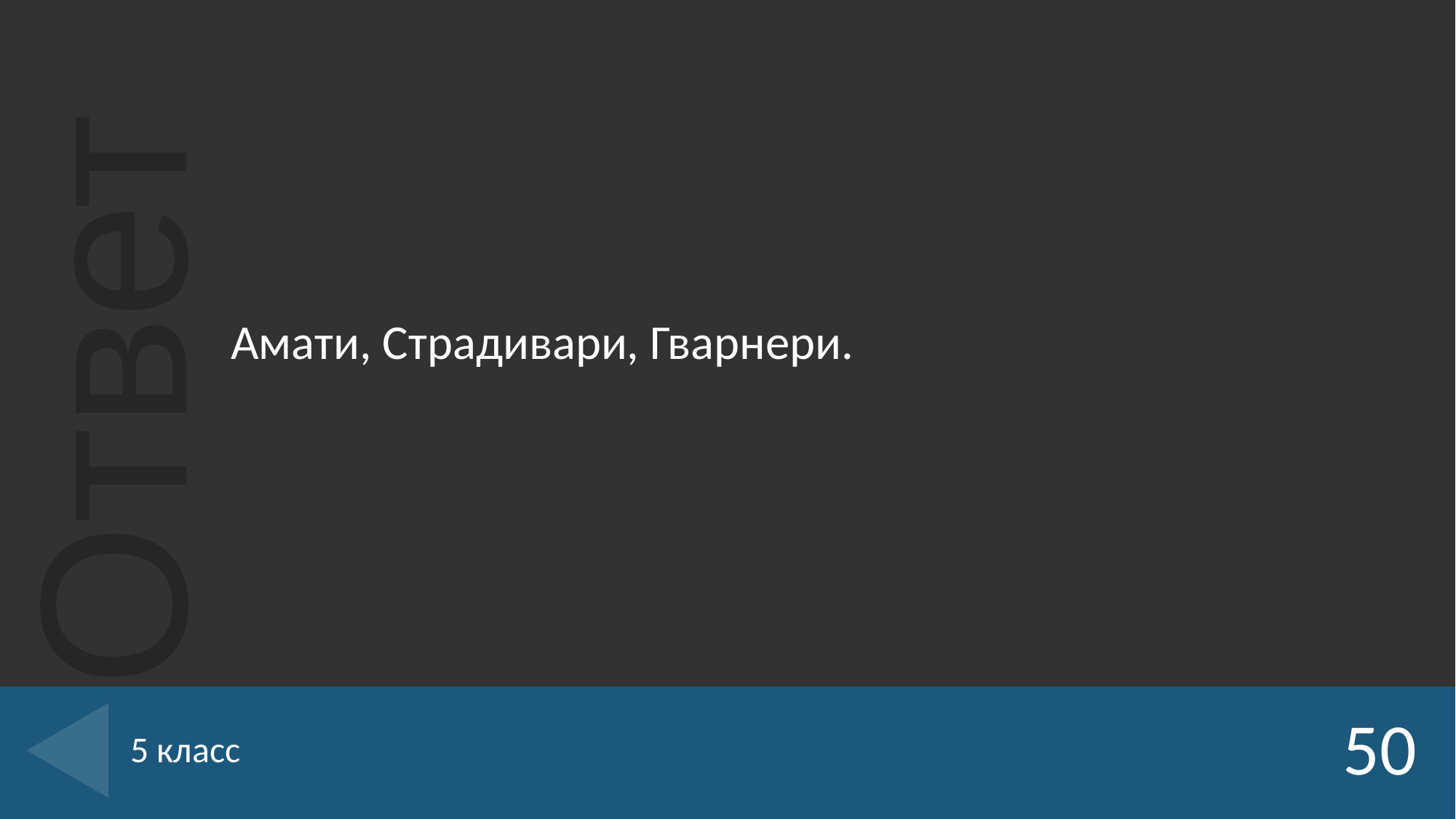

Амати, Страдивари, Гварнери.
# 5 класс
50